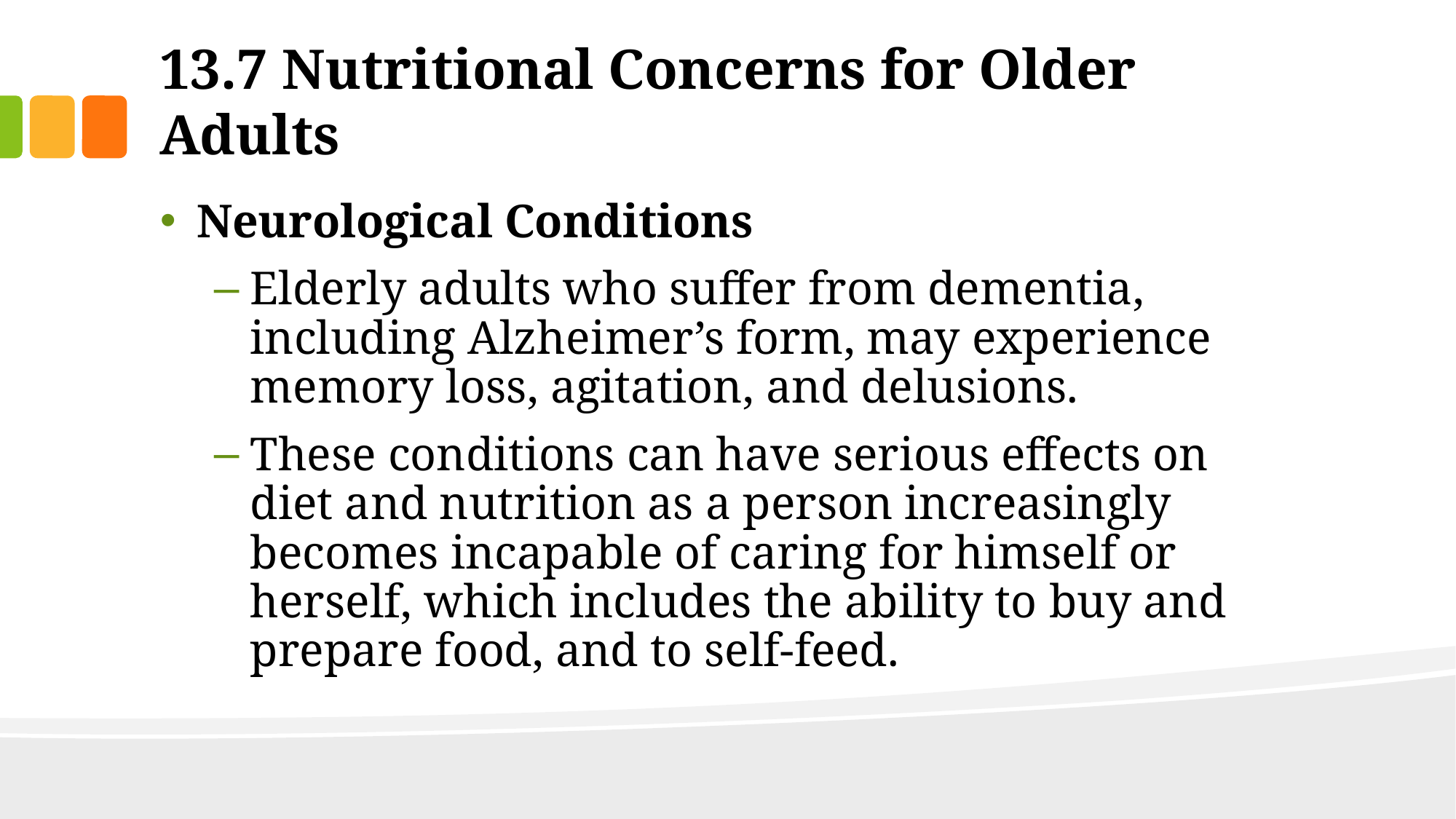

# 13.7 Nutritional Concerns for Older Adults
Neurological Conditions
Elderly adults who suffer from dementia, including Alzheimer’s form, may experience memory loss, agitation, and delusions.
These conditions can have serious effects on diet and nutrition as a person increasingly becomes incapable of caring for himself or herself, which includes the ability to buy and prepare food, and to self-feed.